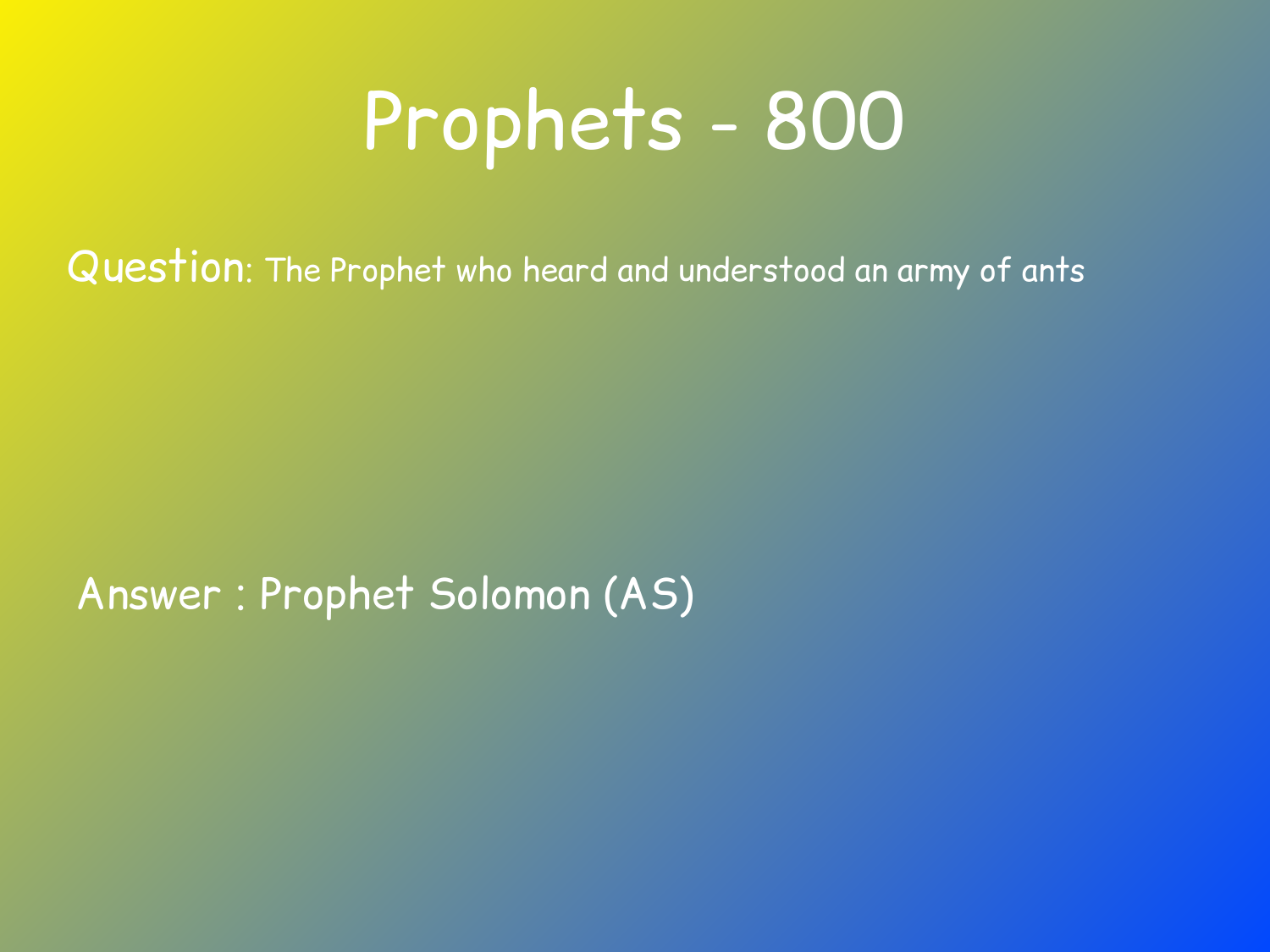

# Prophets - 800
Question: The Prophet who heard and understood an army of ants

Answer : Prophet Solomon (AS)